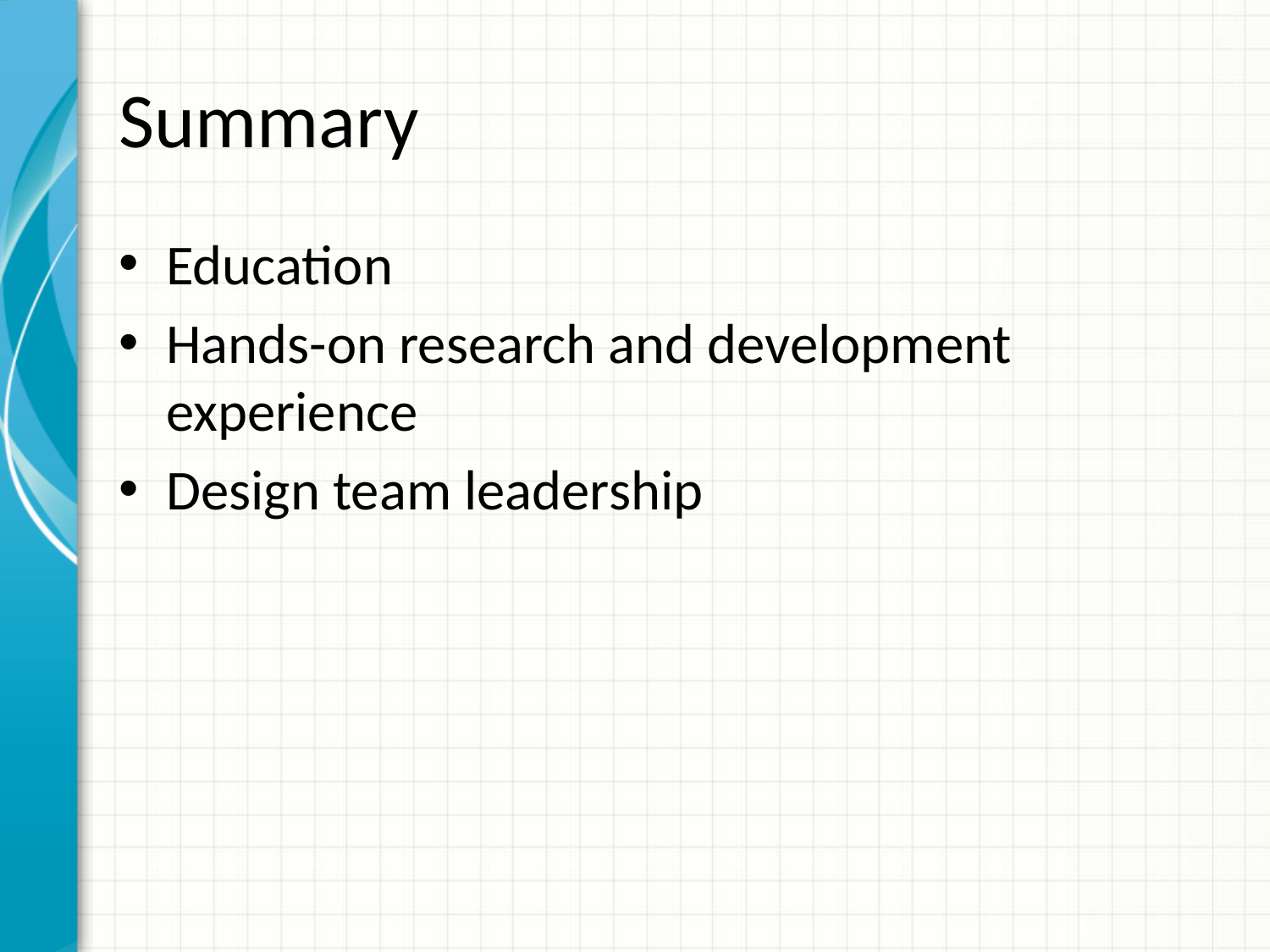

# Summary
Education
Hands-on research and development experience
Design team leadership